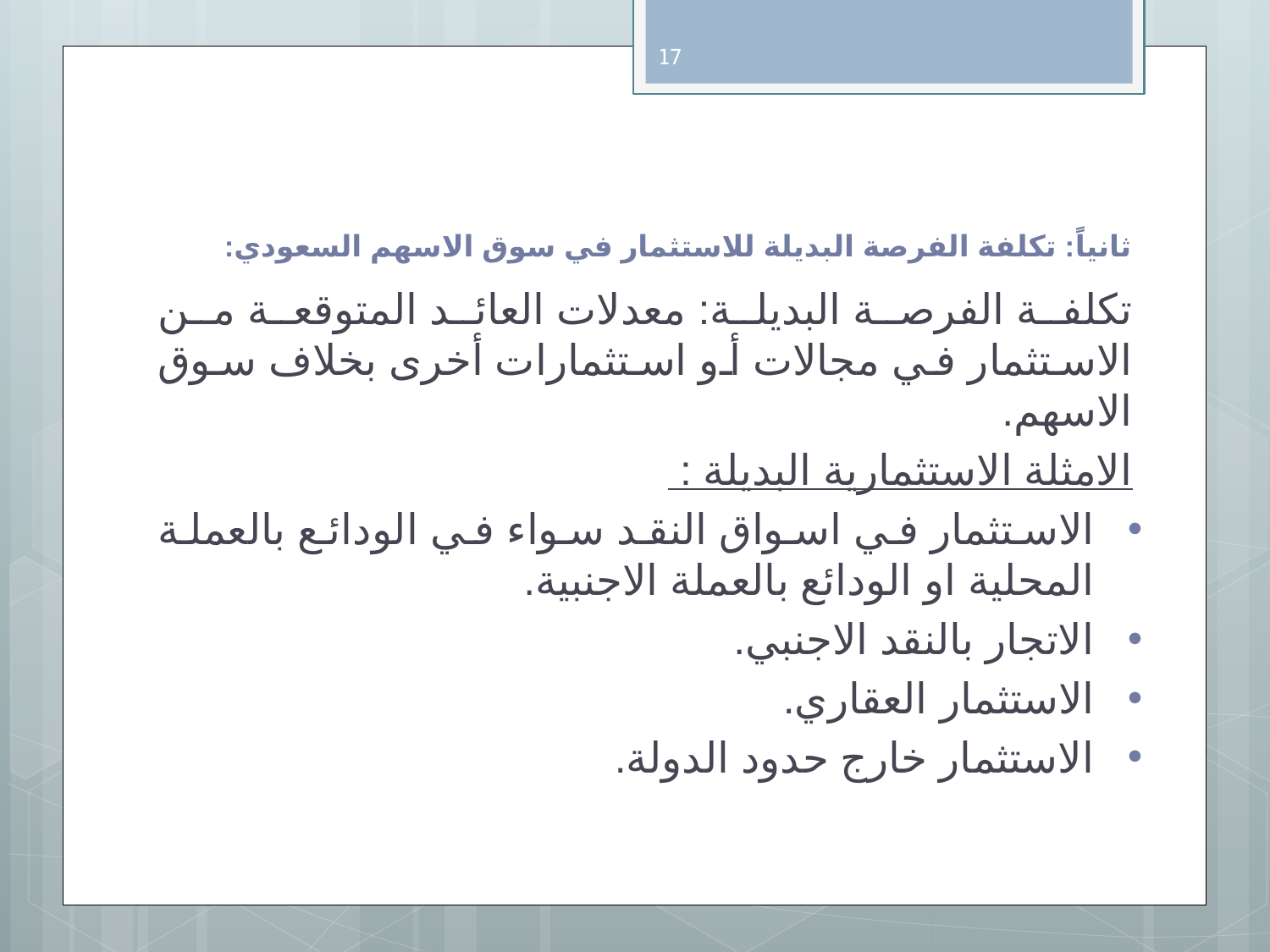

17
# ثانياً: تكلفة الفرصة البديلة للاستثمار في سوق الاسهم السعودي:
تكلفة الفرصة البديلة: معدلات العائد المتوقعة من الاستثمار في مجالات أو استثمارات أخرى بخلاف سوق الاسهم.
الامثلة الاستثمارية البديلة :
الاستثمار في اسواق النقد سواء في الودائع بالعملة المحلية او الودائع بالعملة الاجنبية.
الاتجار بالنقد الاجنبي.
الاستثمار العقاري.
الاستثمار خارج حدود الدولة.